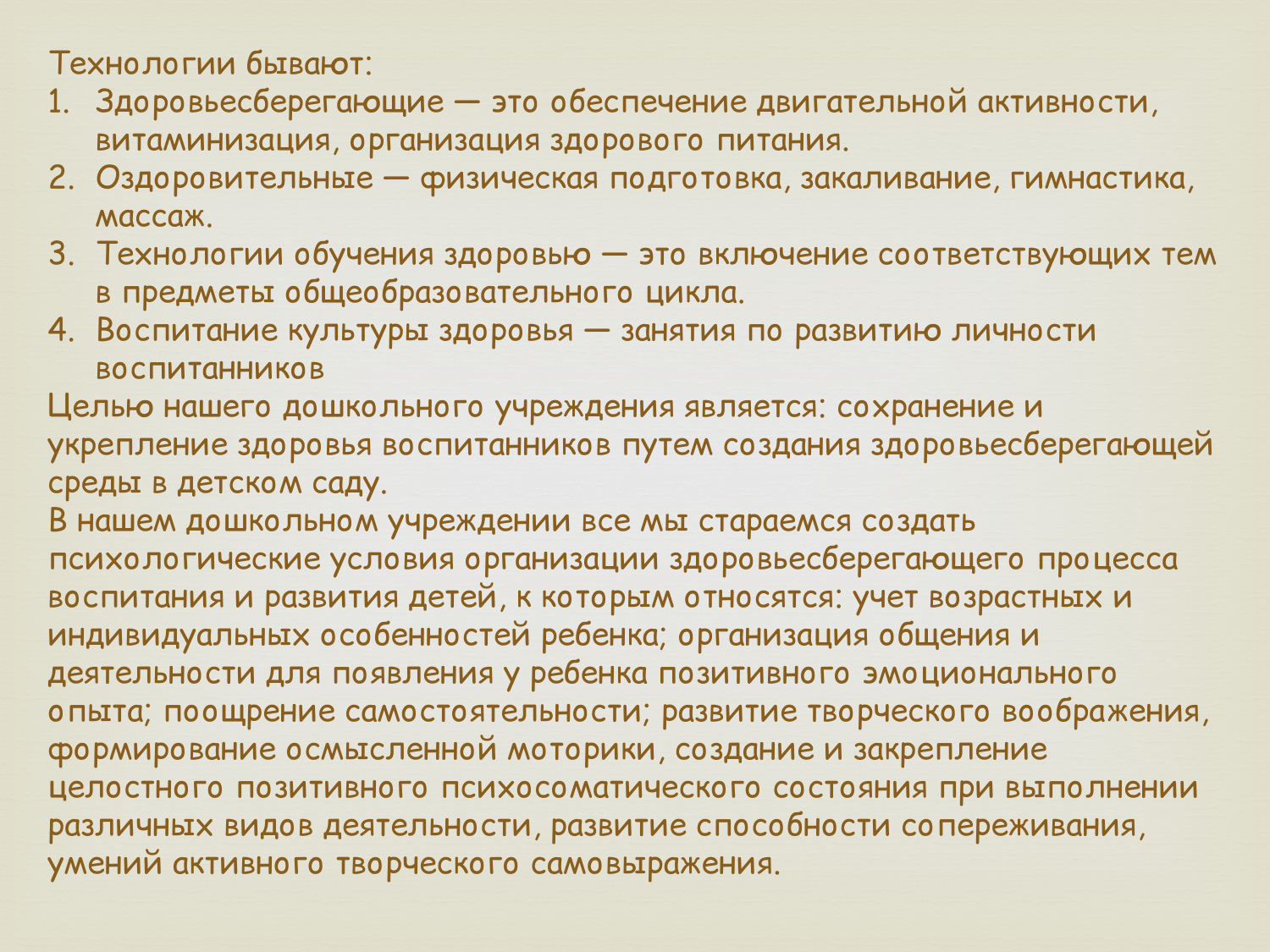

Технологии бывают:
Здоровьесберегающие — это обеспечение двигательной активности, витаминизация, организация здорового питания.
Оздоровительные — физическая подготовка, закаливание, гимнастика, массаж.
Технологии обучения здоровью — это включение соответствующих тем в предметы общеобразовательного цикла.
Воспитание культуры здоровья — занятия по развитию личности воспитанников
Целью нашего дошкольного учреждения является: сохранение и укрепление здоровья воспитанников путем создания здоровьесберегающей среды в детском саду.
В нашем дошкольном учреждении все мы стараемся создать психологические условия организации здоровьесберегающего процесса воспитания и развития детей, к которым относятся: учет возрастных и индивидуальных особенностей ребенка; организация общения и деятельности для появления у ребенка позитивного эмоционального опыта; поощрение самостоятельности; развитие творческого вообра­жения, формирование осмысленной моторики, создание и закрепление целостного позитивного психосоматического состояния при выполнении различных видов деятельности, развитие способности сопереживания, умений активного творческого самовыражения.